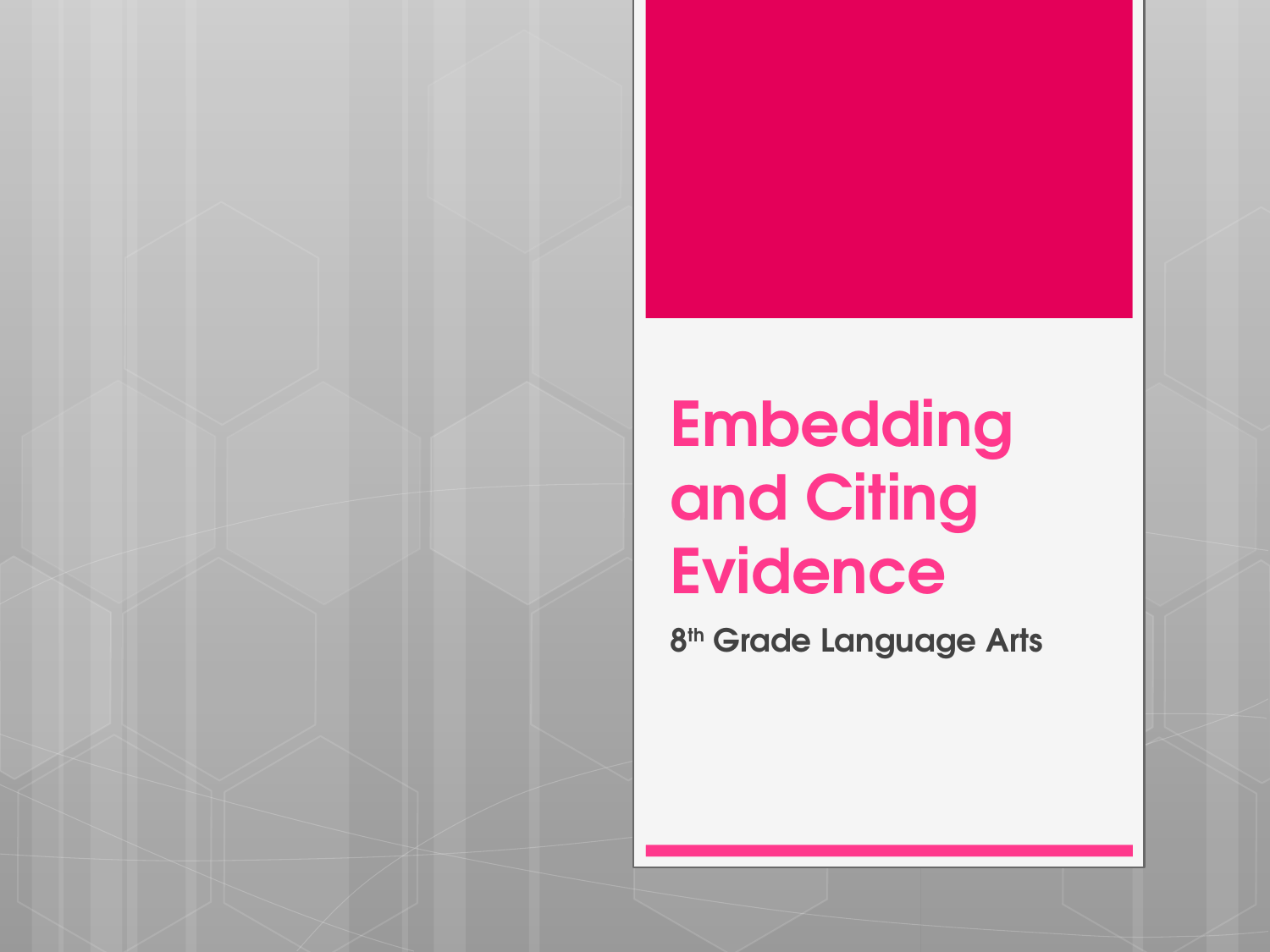

# Embedding and Citing Evidence
8th Grade Language Arts